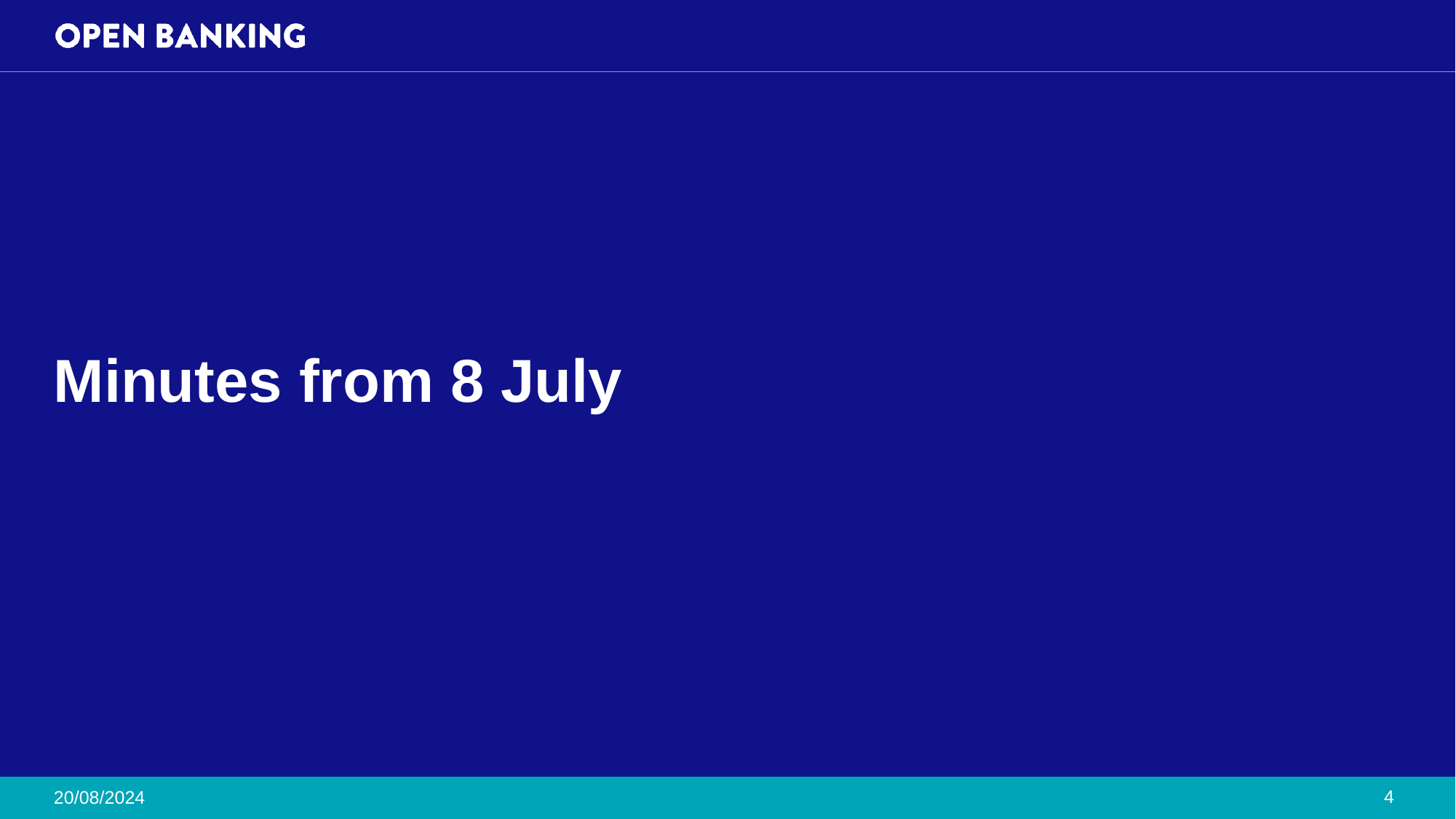

# Minutes from 8 July

4
20/08/2024